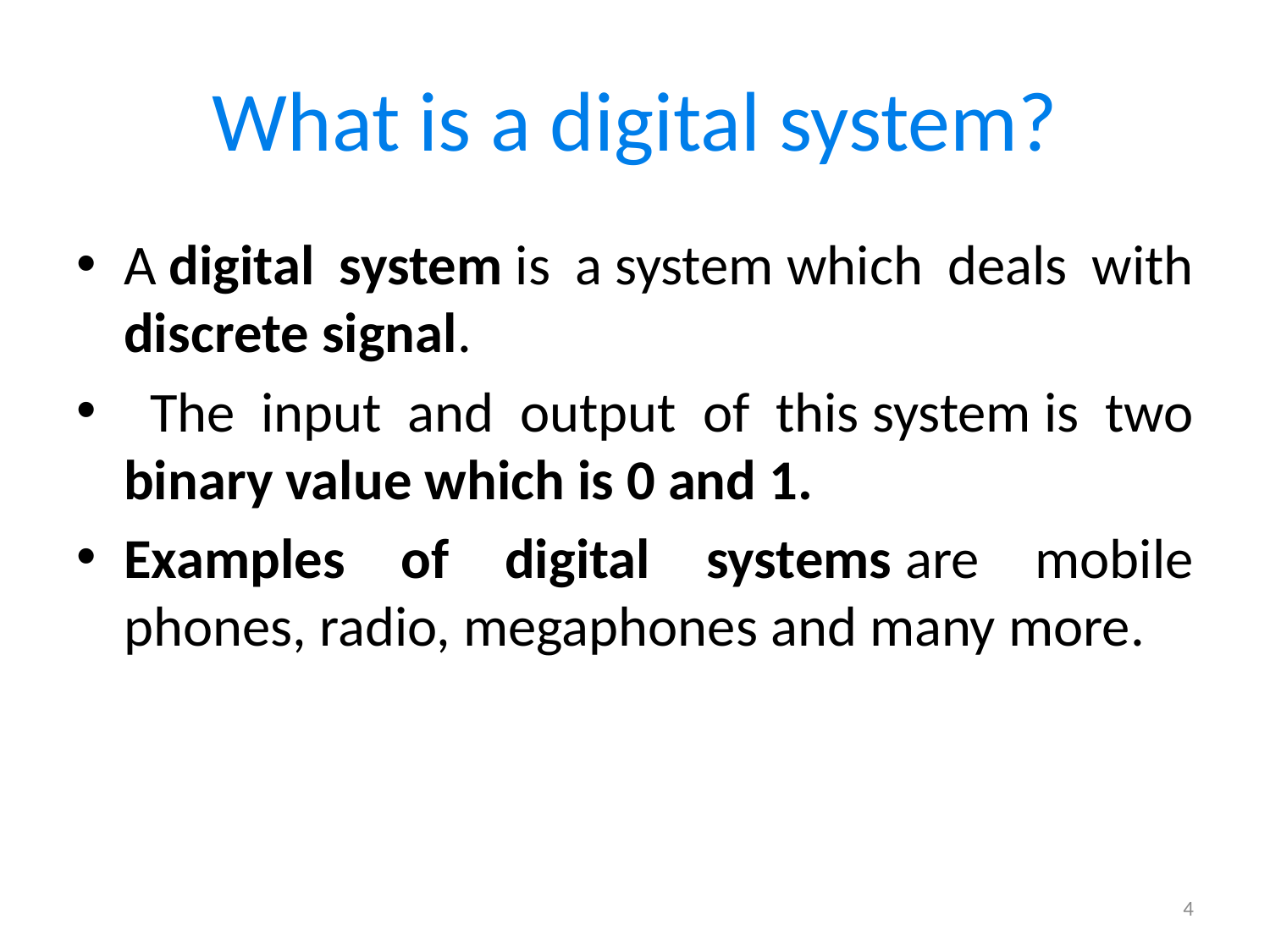

# What is a digital system?
A digital system is a system which deals with discrete signal.
 The input and output of this system is two binary value which is 0 and 1.
Examples of digital systems are mobile phones, radio, megaphones and many more.
4